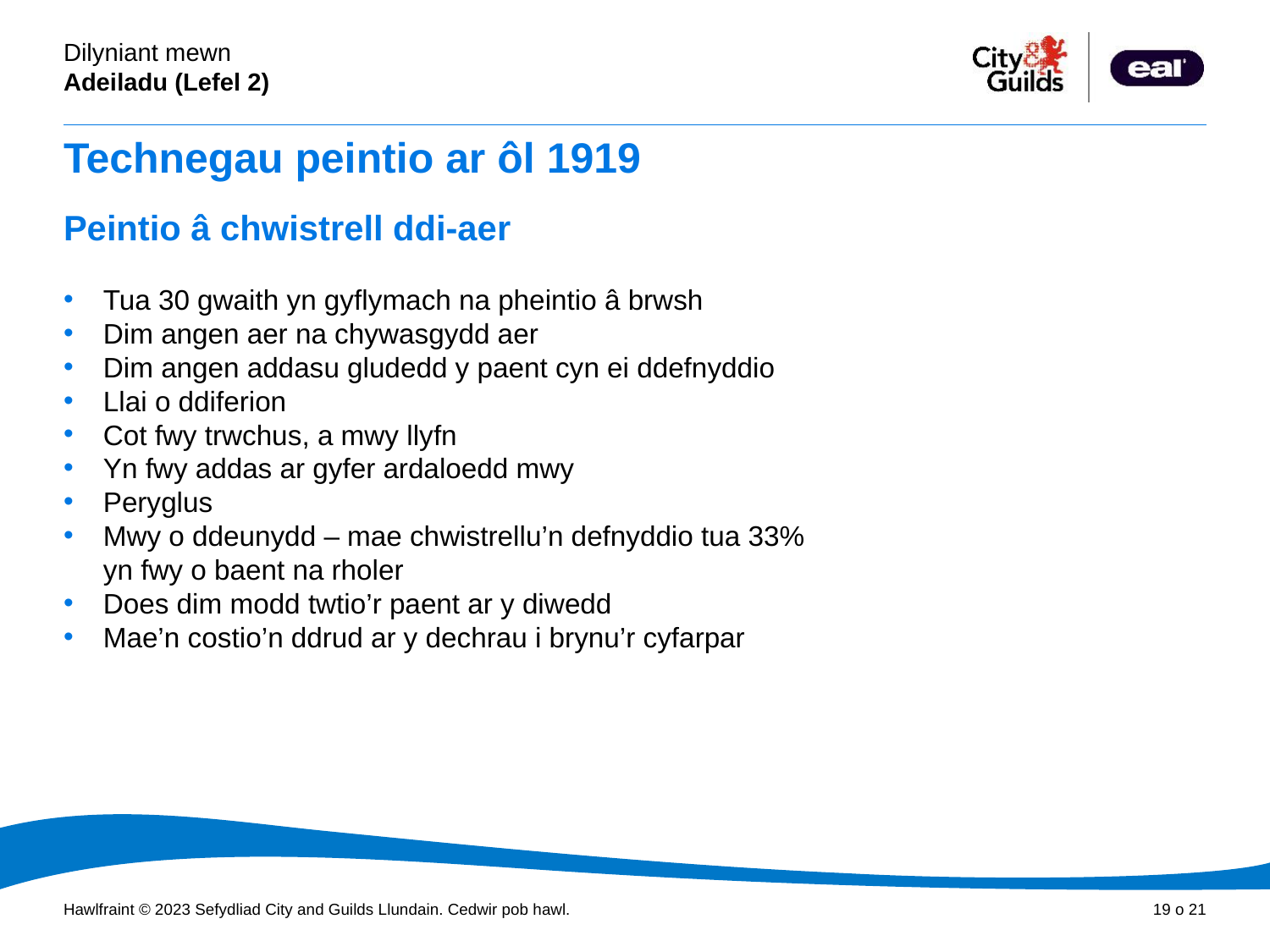

# Technegau peintio ar ôl 1919
Peintio â chwistrell ddi-aer

Tua 30 gwaith yn gyflymach na pheintio â brwsh
Dim angen aer na chywasgydd aer
Dim angen addasu gludedd y paent cyn ei ddefnyddio
Llai o ddiferion
Cot fwy trwchus, a mwy llyfn
Yn fwy addas ar gyfer ardaloedd mwy
Peryglus
Mwy o ddeunydd – mae chwistrellu’n defnyddio tua 33% yn fwy o baent na rholer
Does dim modd twtio’r paent ar y diwedd
Mae’n costio’n ddrud ar y dechrau i brynu’r cyfarpar